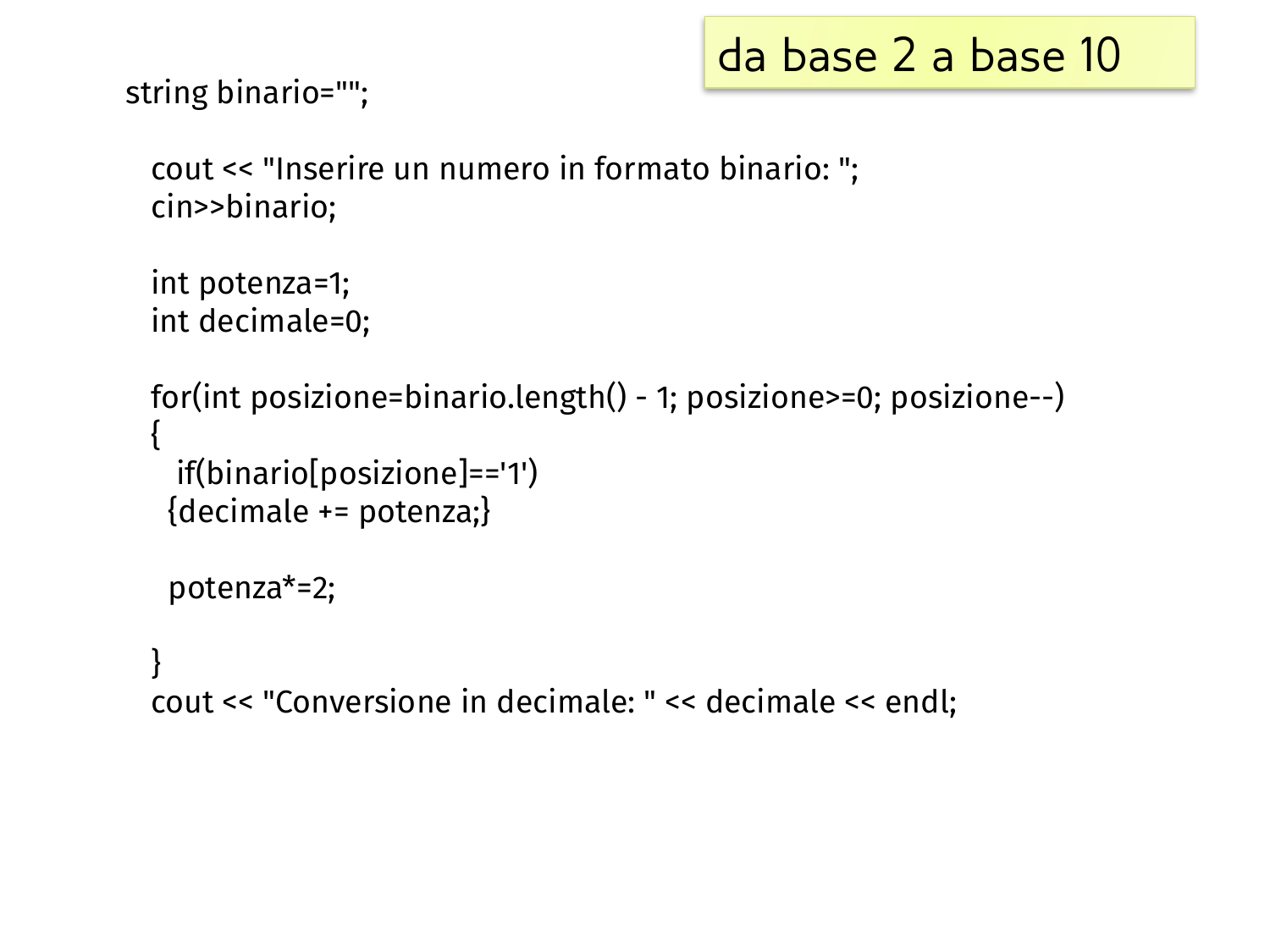

da base 2 a base 10
 string binario="";

    cout << "Inserire un numero in formato binario: ";
    cin>>binario;

    int potenza=1;
    int decimale=0;

    for(int posizione=binario.length() - 1; posizione>=0; posizione--)
    {
       if(binario[posizione]=='1')
      {decimale += potenza;}

      potenza*=2;

    }
    cout << "Conversione in decimale: " << decimale << endl;